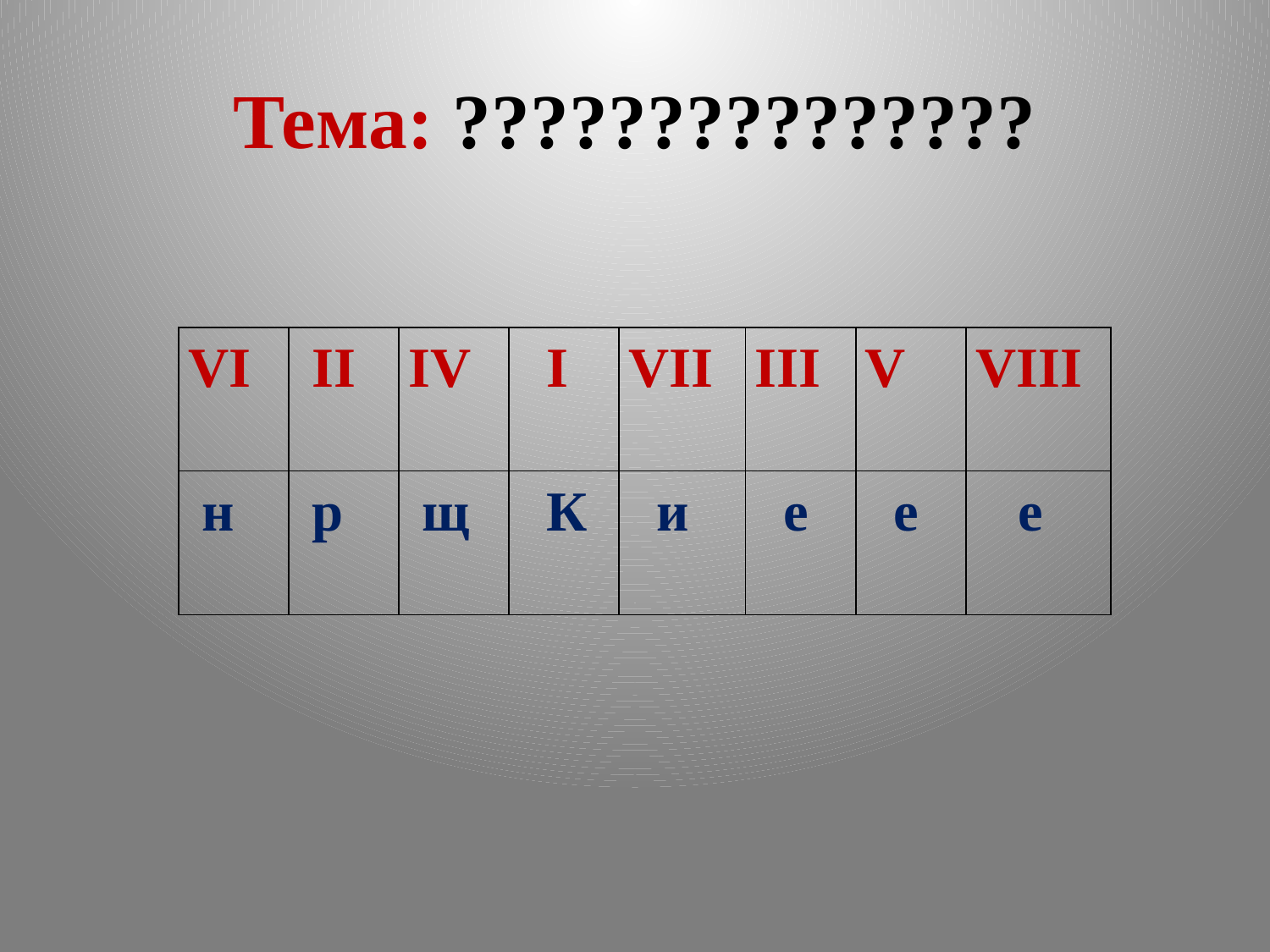

# Тема: ???????????????
| VI | II | IV | I | VII | III | V | VIII |
| --- | --- | --- | --- | --- | --- | --- | --- |
| н | р | щ | К | и | е | е | е |